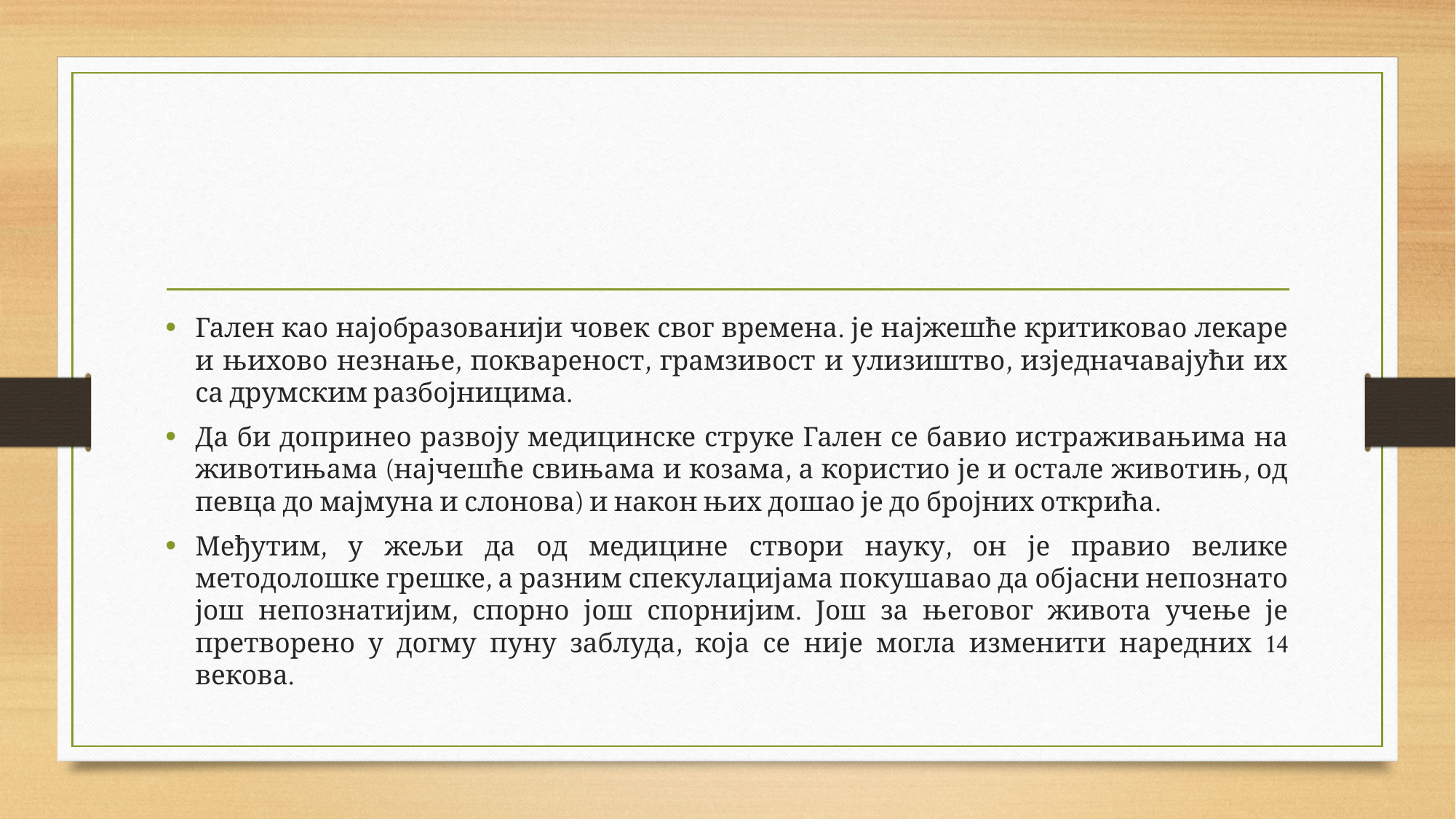

Гален као најобразованији човек свог времена. је најжешће критиковао лекаре и њихово незнање, поквареност, грамзивост и улизиштво, изједначавајући их са друмским разбојницима.
Да би допринео развоју медицинске струке Гален се бавио истраживањима на животињама (најчешће свињама и козама, а користио је и остале животињ, од певца до мајмуна и слонова) и након њих дошао је до бројних открића.
Међутим, у жељи да од медицине створи науку, он је правио велике методолошке грешке, а разним спекулацијама покушавао да објасни непознато још непознатијим, спорно још спорнијим. Још за његовог живота учење је претворено у догму пуну заблуда, која се није могла изменити наредних 14 векова.